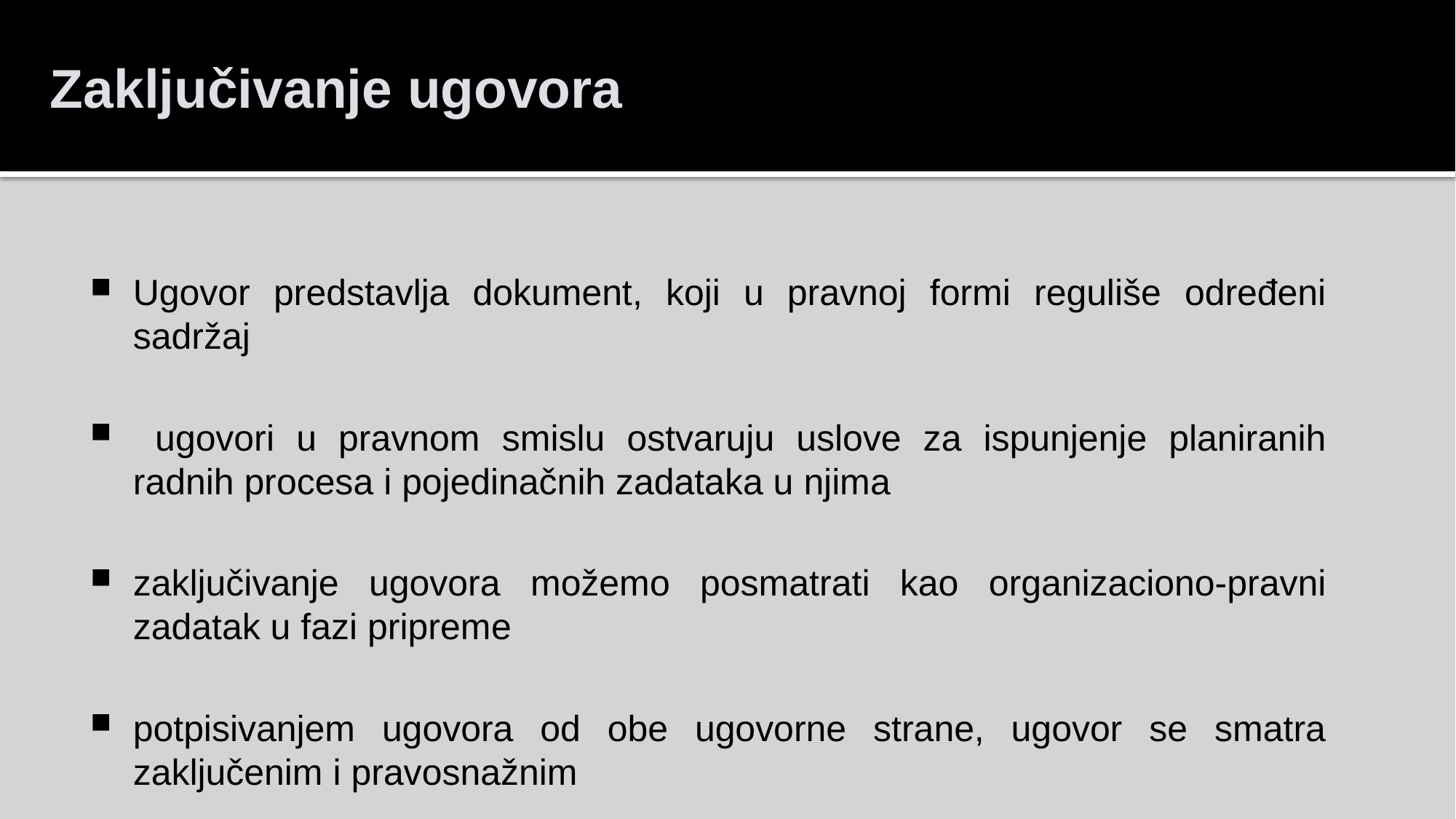

Zaključivanje ugovora

Ugovor predstavlja dokument, koji u pravnoj formi reguliše određeni sadržaj

 ugovori u pravnom smislu ostvaruju uslove za ispunjenje planiranih radnih procesa i pojedinačnih zadataka u njima

zaključivanje ugovora možemo posmatrati kao organizaciono-pravni zadatak u fazi pripreme

potpisivanjem ugovora od obe ugovorne strane, ugovor se smatra zaključenim i pravosnažnim